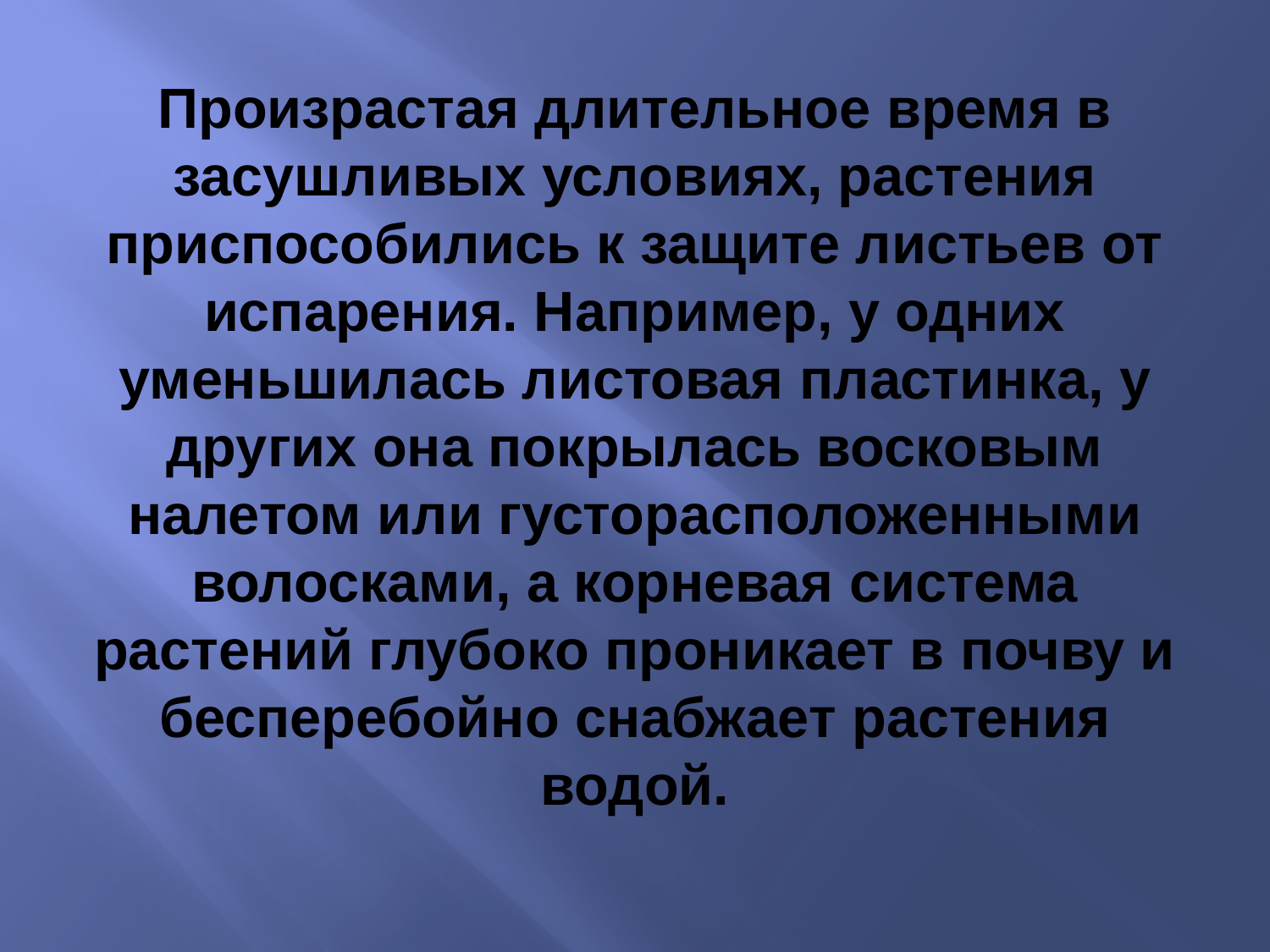

# Произрастая длительное время в засушливых условиях, растения приспособились к защите листьев от испарения. Например, у одних уменьшилась листовая пластинка, у других она покрылась восковым налетом или густорасположенными волосками, а корневая система растений глубоко проникает в почву и бесперебойно снабжает растения водой.